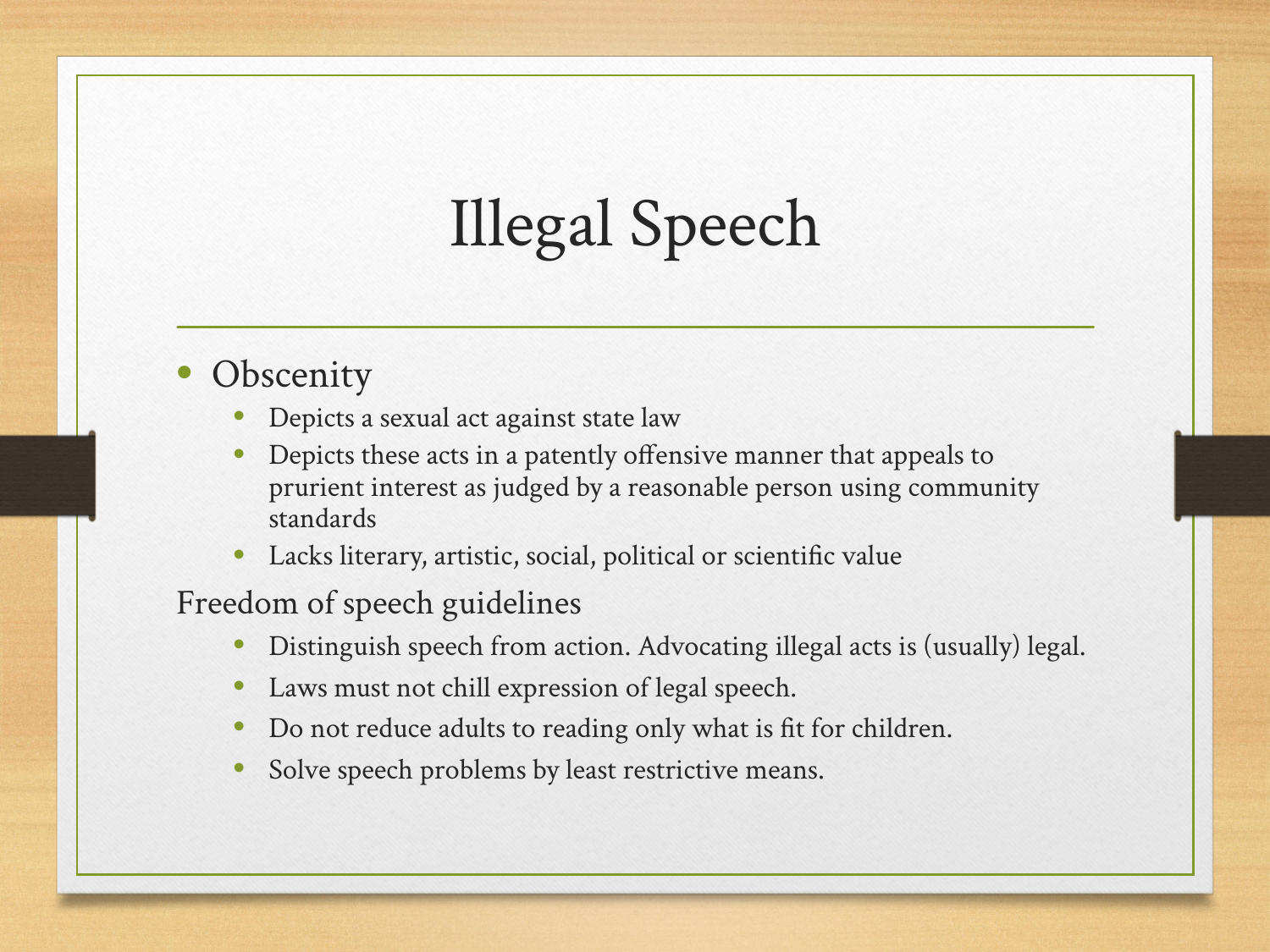

# Illegal Speech
Obscenity
Depicts a sexual act against state law
Depicts these acts in a patently offensive manner that appeals to prurient interest as judged by a reasonable person using community standards
Lacks literary, artistic, social, political or scientific value
Freedom of speech guidelines
Distinguish speech from action. Advocating illegal acts is (usually) legal.
Laws must not chill expression of legal speech.
Do not reduce adults to reading only what is fit for children.
Solve speech problems by least restrictive means.